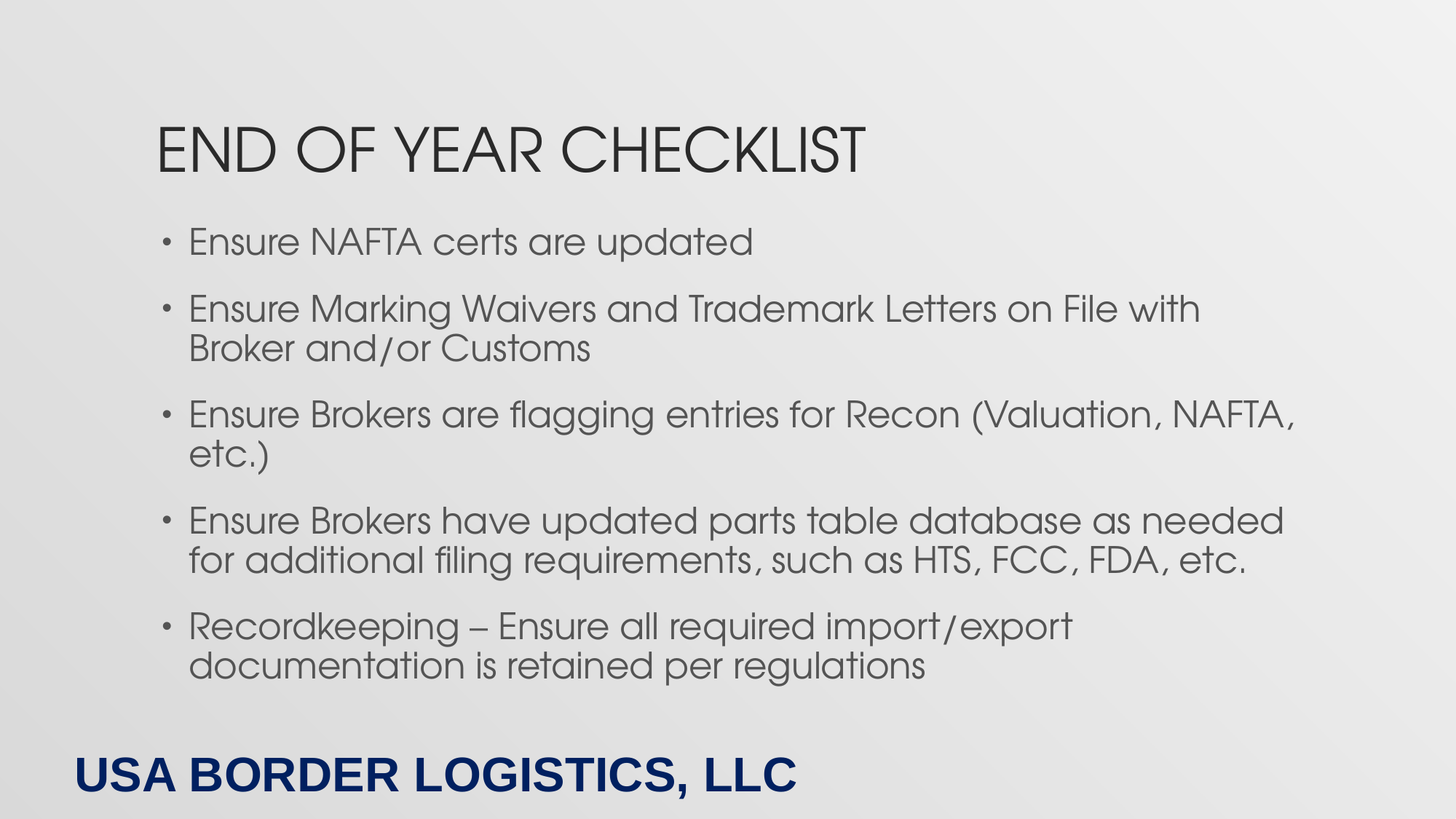

# End of Year Checklist
Ensure NAFTA certs are updated
Ensure Marking Waivers and Trademark Letters on File with Broker and/or Customs
Ensure Brokers are flagging entries for Recon (Valuation, NAFTA, etc.)
Ensure Brokers have updated parts table database as needed for additional filing requirements, such as HTS, FCC, FDA, etc.
Recordkeeping – Ensure all required import/export documentation is retained per regulations

USA Border logistics, llc